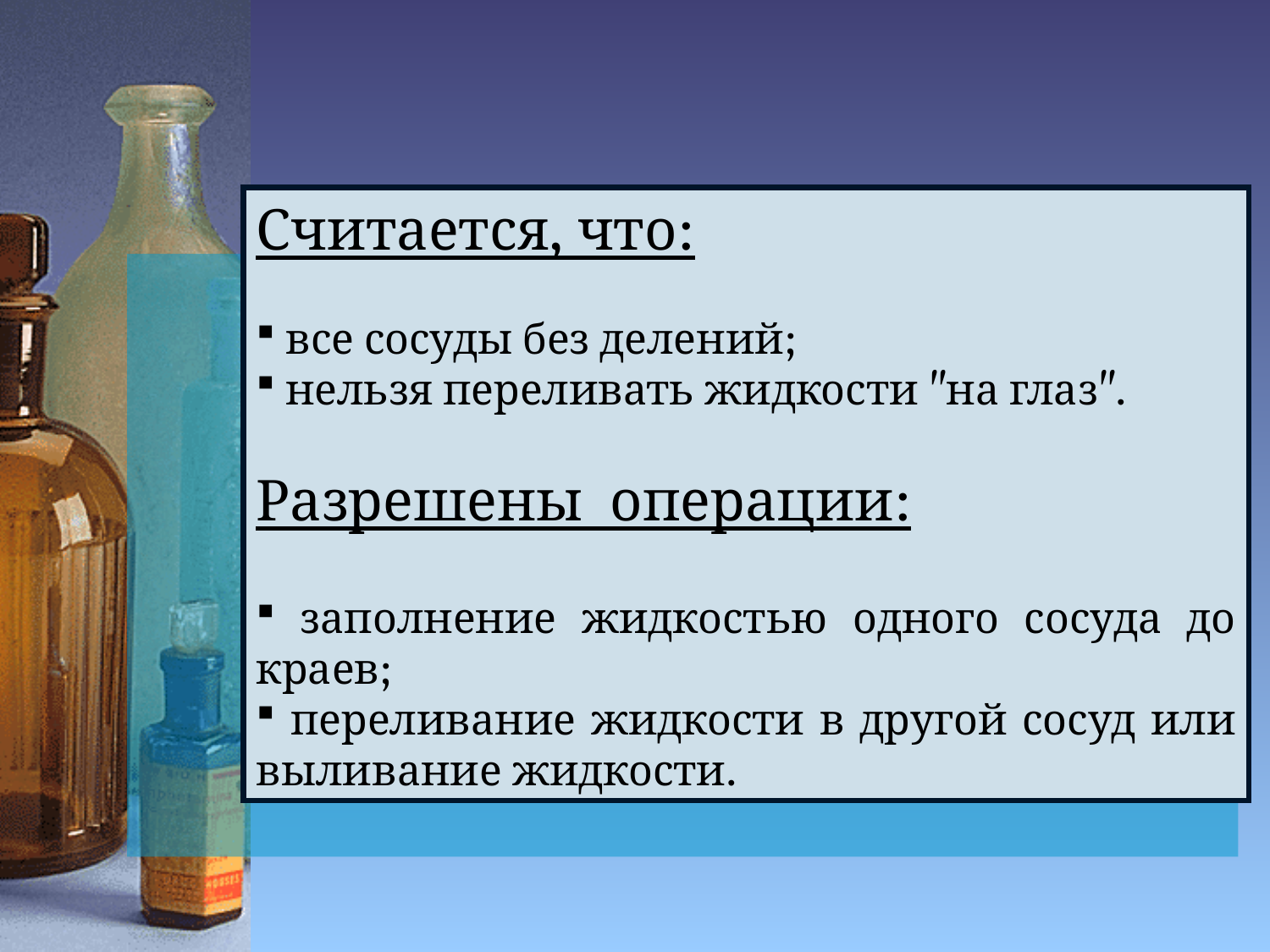

Считается, что:

 все сосуды без делений;
 нельзя переливать жидкости "на глаз".

Разрешены  операции:

 заполнение жидкостью одного сосуда до краев;
 переливание жидкости в другой сосуд или выливание жидкости.